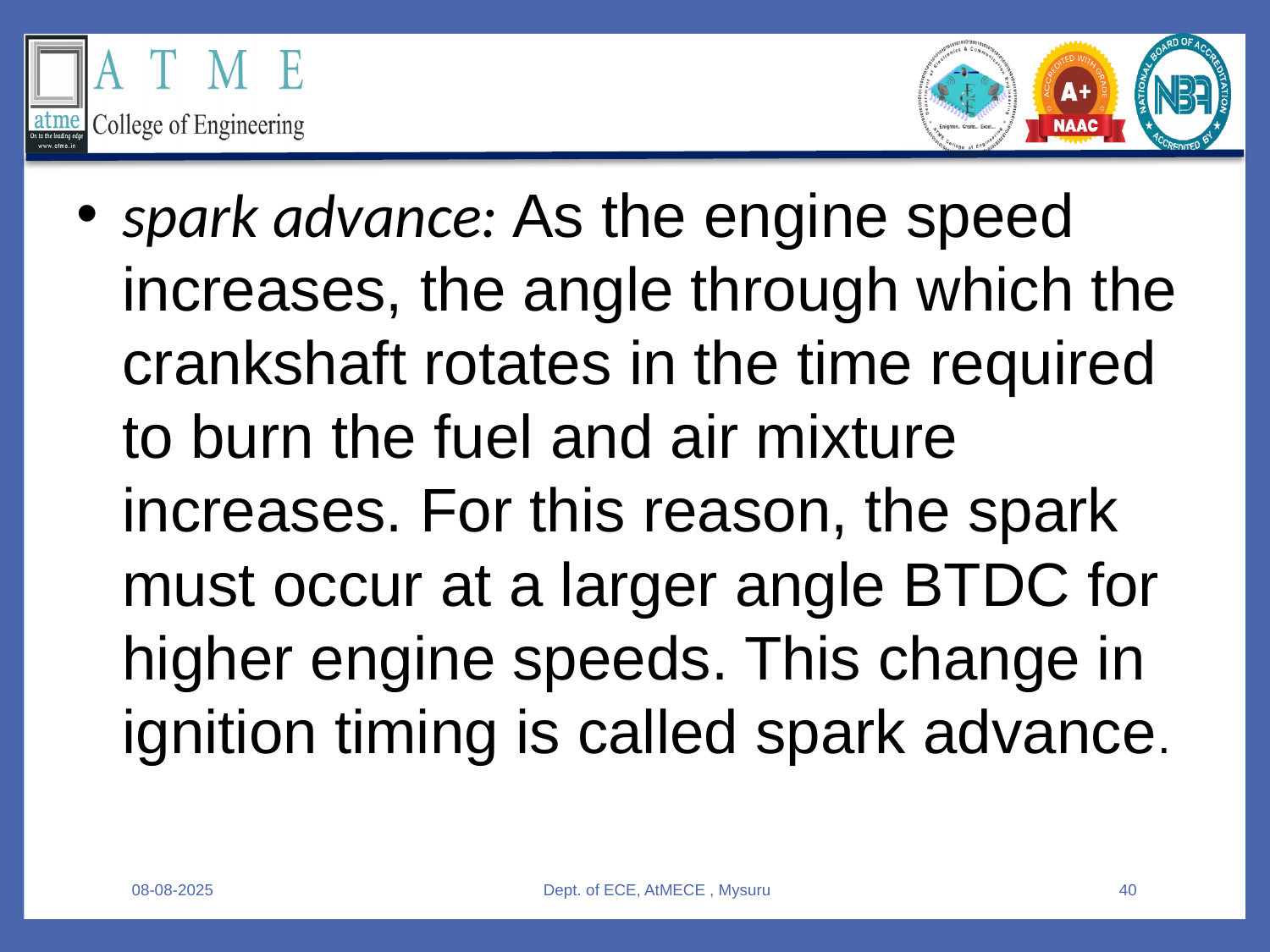

spark advance: As the engine speed increases, the angle through which the crankshaft rotates in the time required to burn the fuel and air mixture increases. For this reason, the spark must occur at a larger angle BTDC for higher engine speeds. This change in ignition timing is called spark advance.
08-08-2025
Dept. of ECE, AtMECE , Mysuru
40